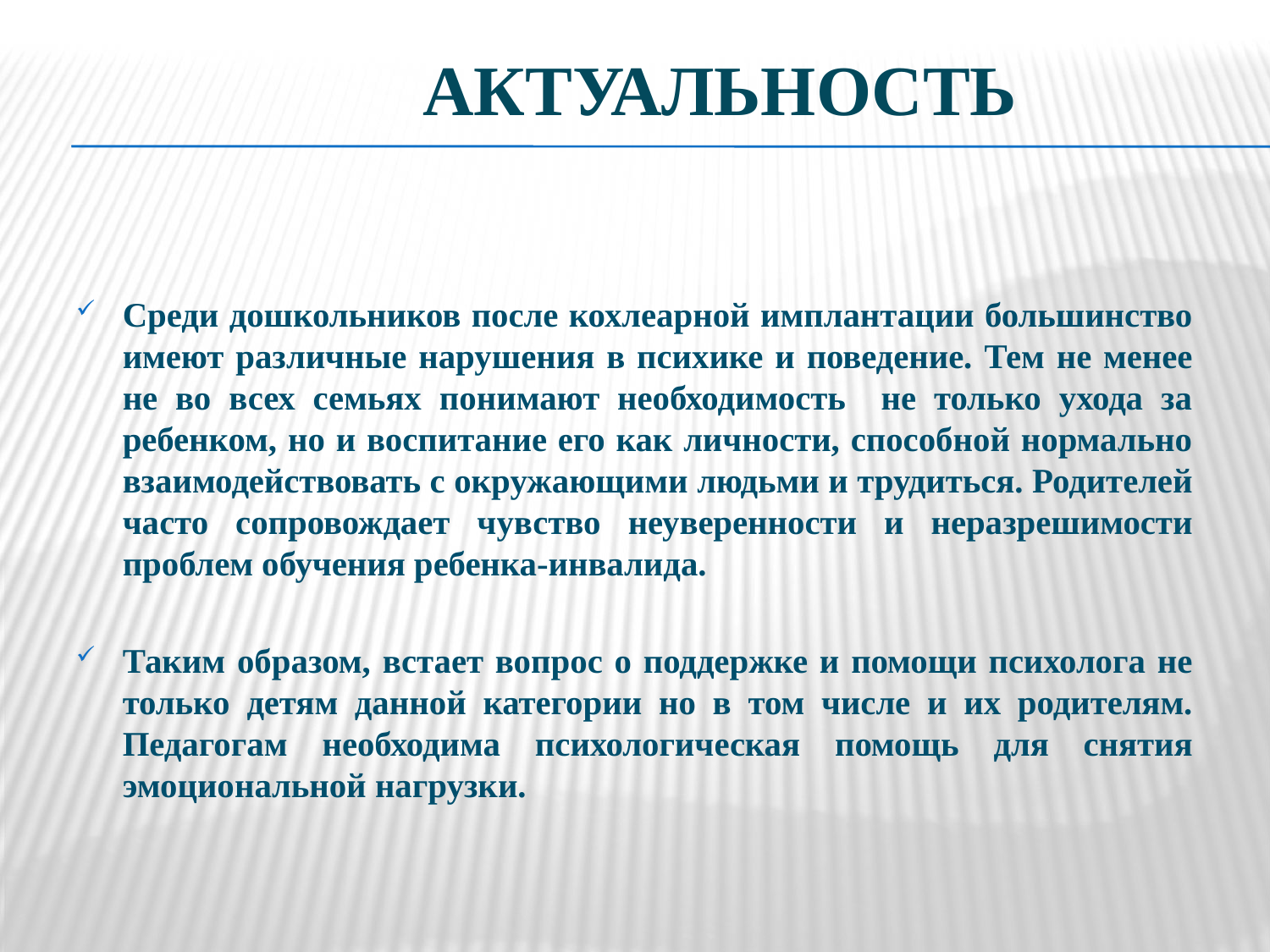

# Актуальность

Среди дошкольников после кохлеарной имплантации большинство имеют различные нарушения в психике и поведение. Тем не менее не во всех семьях понимают необходимость  не только ухода за ребенком, но и воспитание его как личности, способной нормально взаимодействовать с окружающими людьми и трудиться. Родителей часто сопровождает чувство неуверенности и неразрешимости проблем обучения ребенка-инвалида.

Таким образом, встает вопрос о поддержке и помощи психолога не только детям данной категории но в том числе и их родителям. Педагогам необходима психологическая помощь для снятия эмоциональной нагрузки.